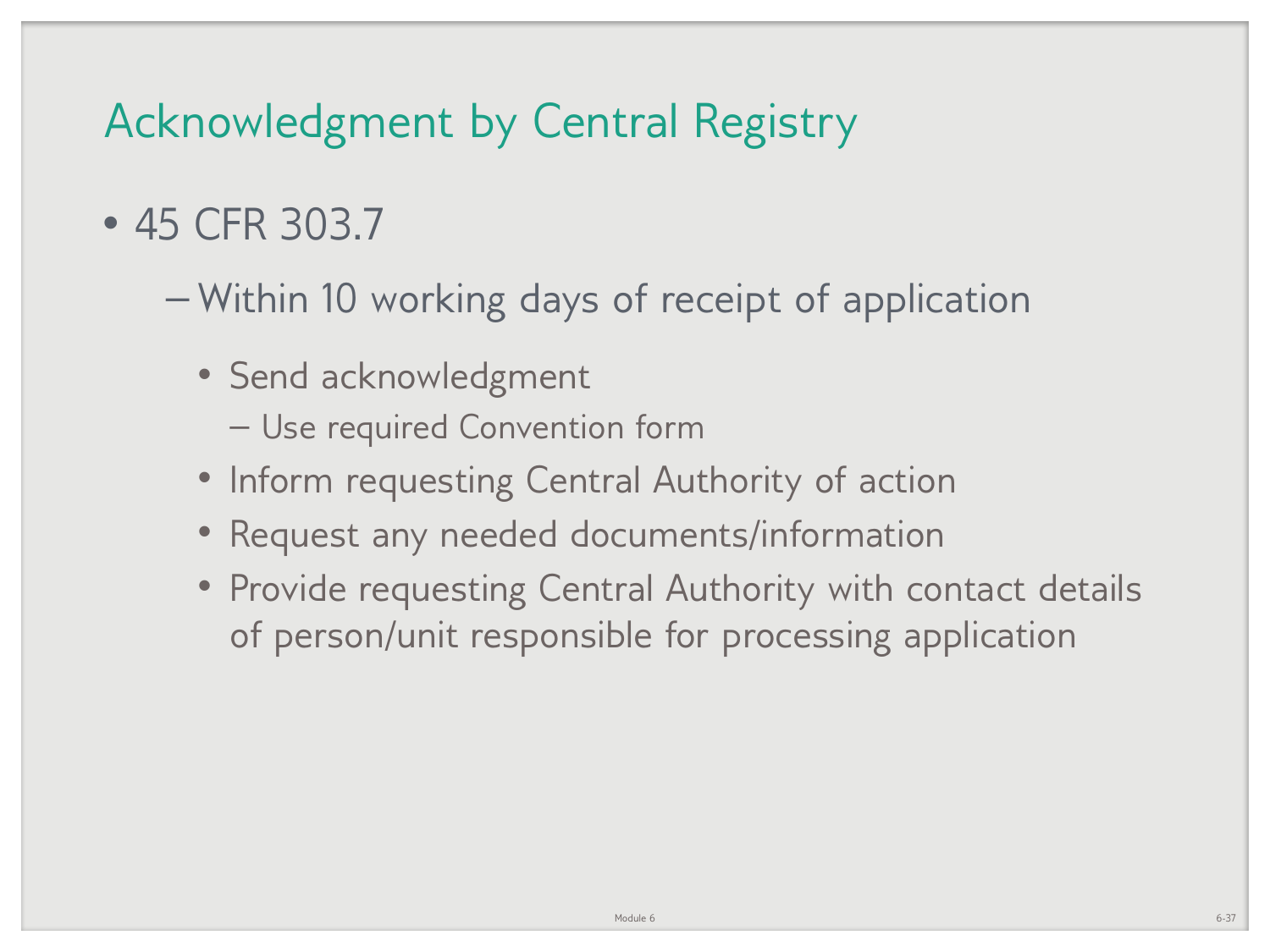

# Acknowledgment by Central Registry
45 CFR 303.7
Within 10 working days of receipt of application
Send acknowledgment
Use required Convention form
Inform requesting Central Authority of action
Request any needed documents/information
Provide requesting Central Authority with contact details of person/unit responsible for processing application

Module 6
6-37